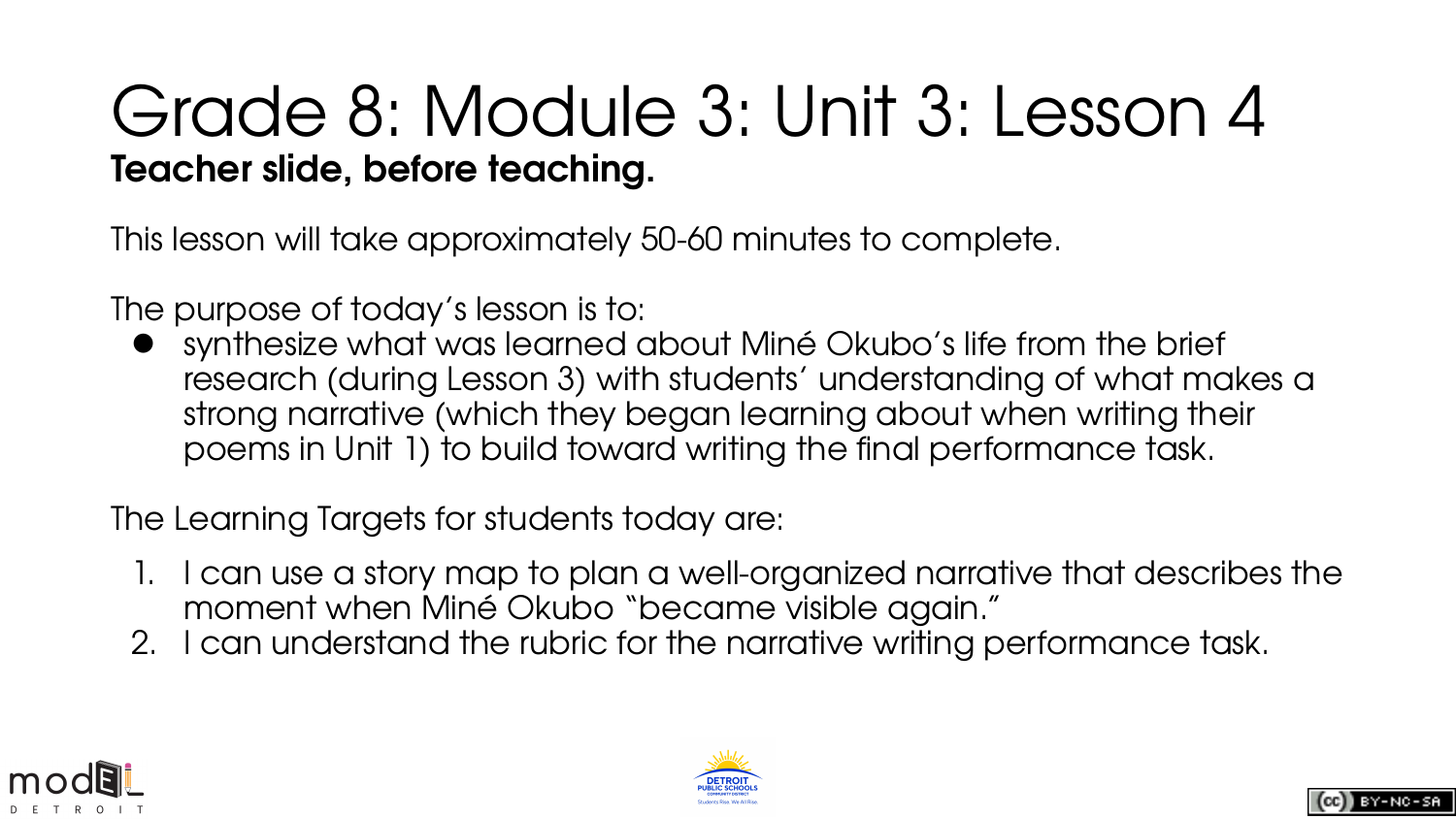

# Grade 8: Module 3: Unit 3: Lesson 4
Teacher slide, before teaching.

This lesson will take approximately 50-60 minutes to complete.

The purpose of today’s lesson is to:
synthesize what was learned about Miné Okubo’s life from the brief research (during Lesson 3) with students’ understanding of what makes a strong narrative (which they began learning about when writing their  poems in Unit 1) to build toward writing the final performance task.
The Learning Targets for students today are:
I can use a story map to plan a well-organized narrative that describes the moment when Miné Okubo “became visible again.”
I can understand the rubric for the narrative writing performance task.